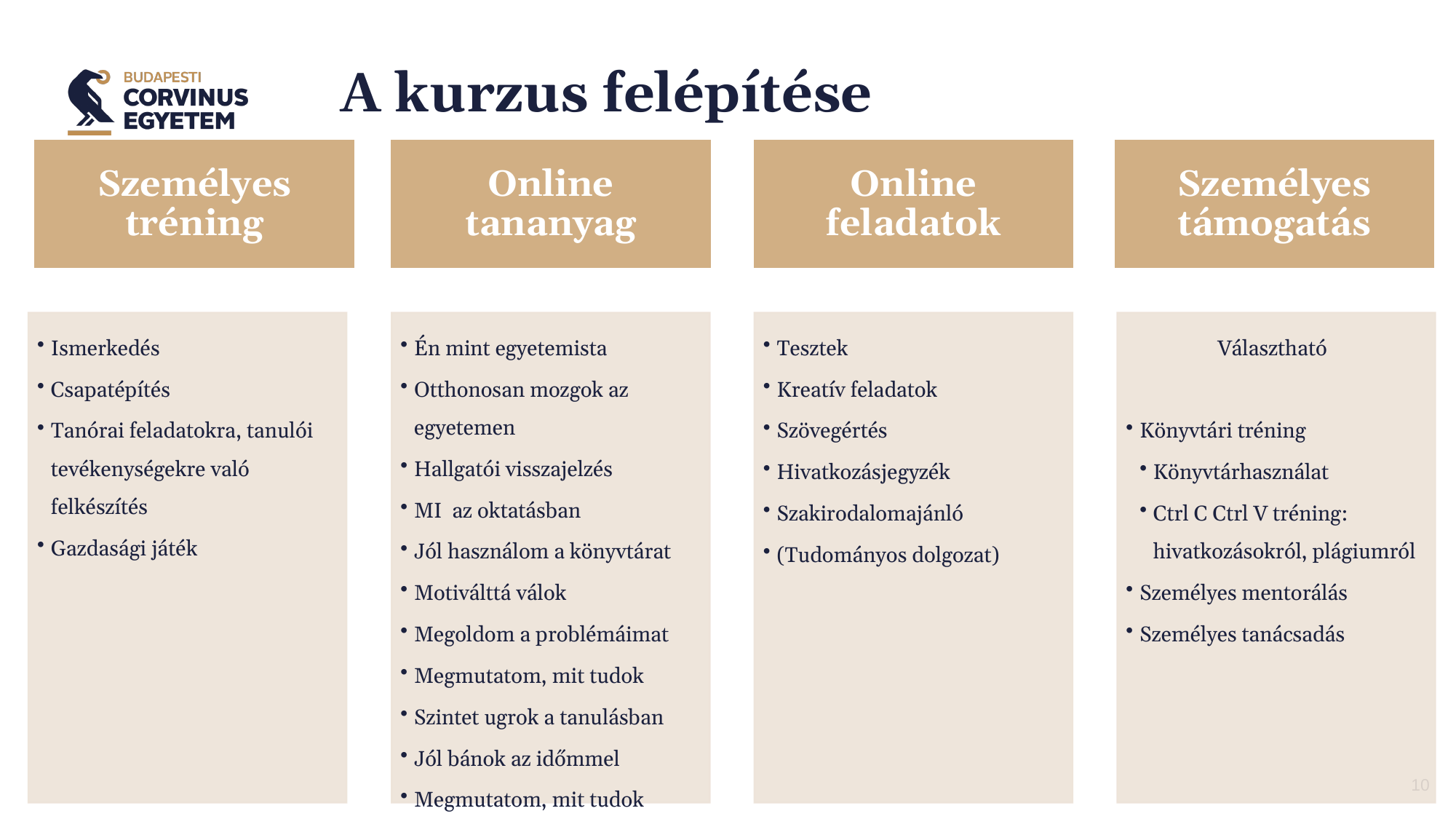

Személyes tréning
Ismerkedés
Csapatépítés
Tanórai feladatokra, tanulói tevékenységekre való felkészítés
Gazdasági játék
Online tananyag
Én mint egyetemista
Otthonosan mozgok az egyetemen
Hallgatói visszajelzés
MI  az oktatásban
Jól használom a könyvtárat
Motiválttá válok
Megoldom a problémáimat
Megmutatom, mit tudok
Szintet ugrok a tanulásban
Jól bánok az időmmel
Megmutatom, mit tudok
Online feladatok
Tesztek
Kreatív feladatok
Szövegértés
Hivatkozásjegyzék
Szakirodalomajánló
(Tudományos dolgozat)
Személyes támogatás
Választható

Könyvtári tréning
Könyvtárhasználat
Ctrl C Ctrl V tréning: hivatkozásokról, plágiumról
Személyes mentorálás
Személyes tanácsadás
# A kurzus felépítése